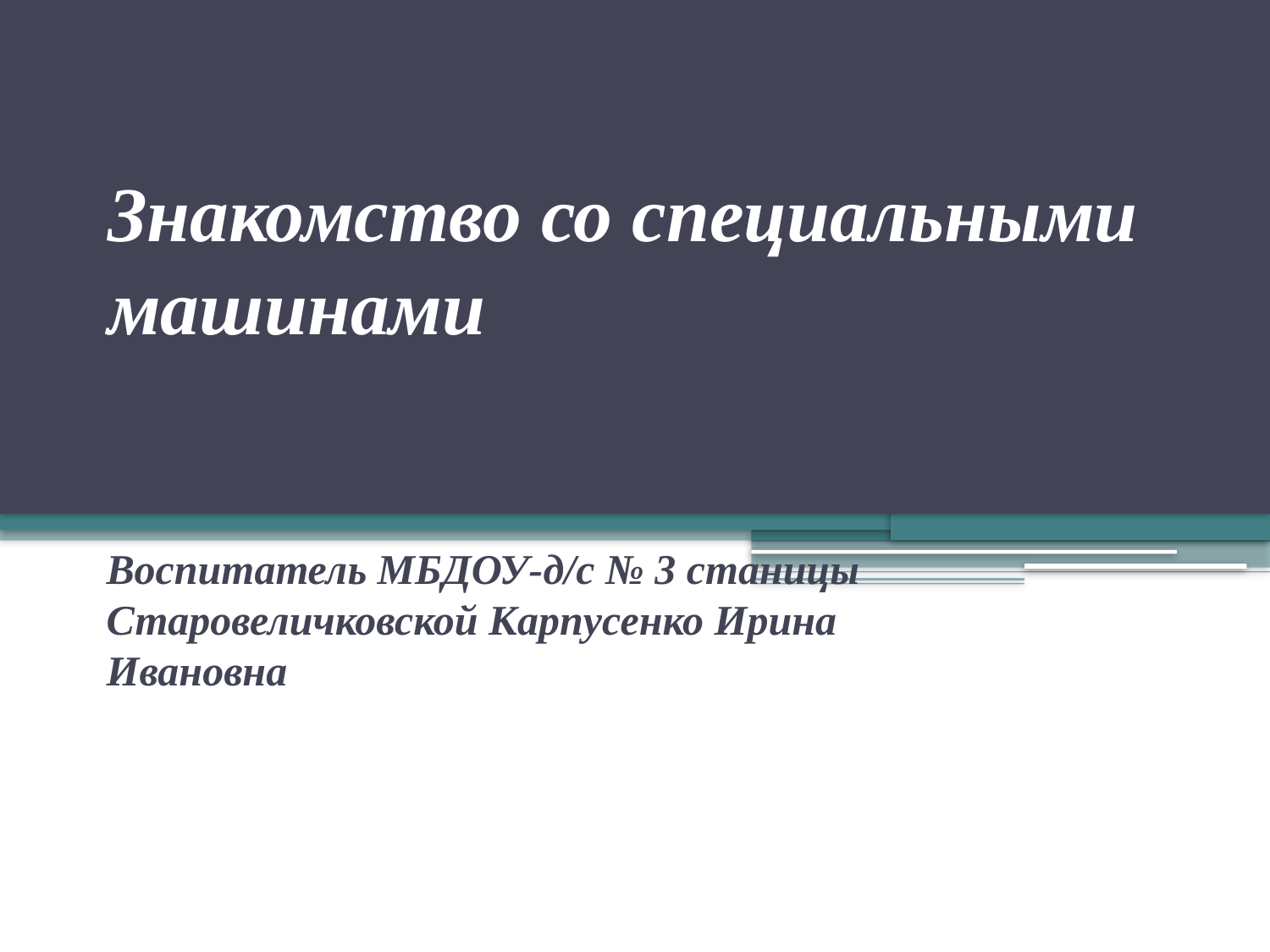

# Знакомство со специальными машинами
Воспитатель МБДОУ-д/с № 3 станицы Старовеличковской Карпусенко Ирина Ивановна